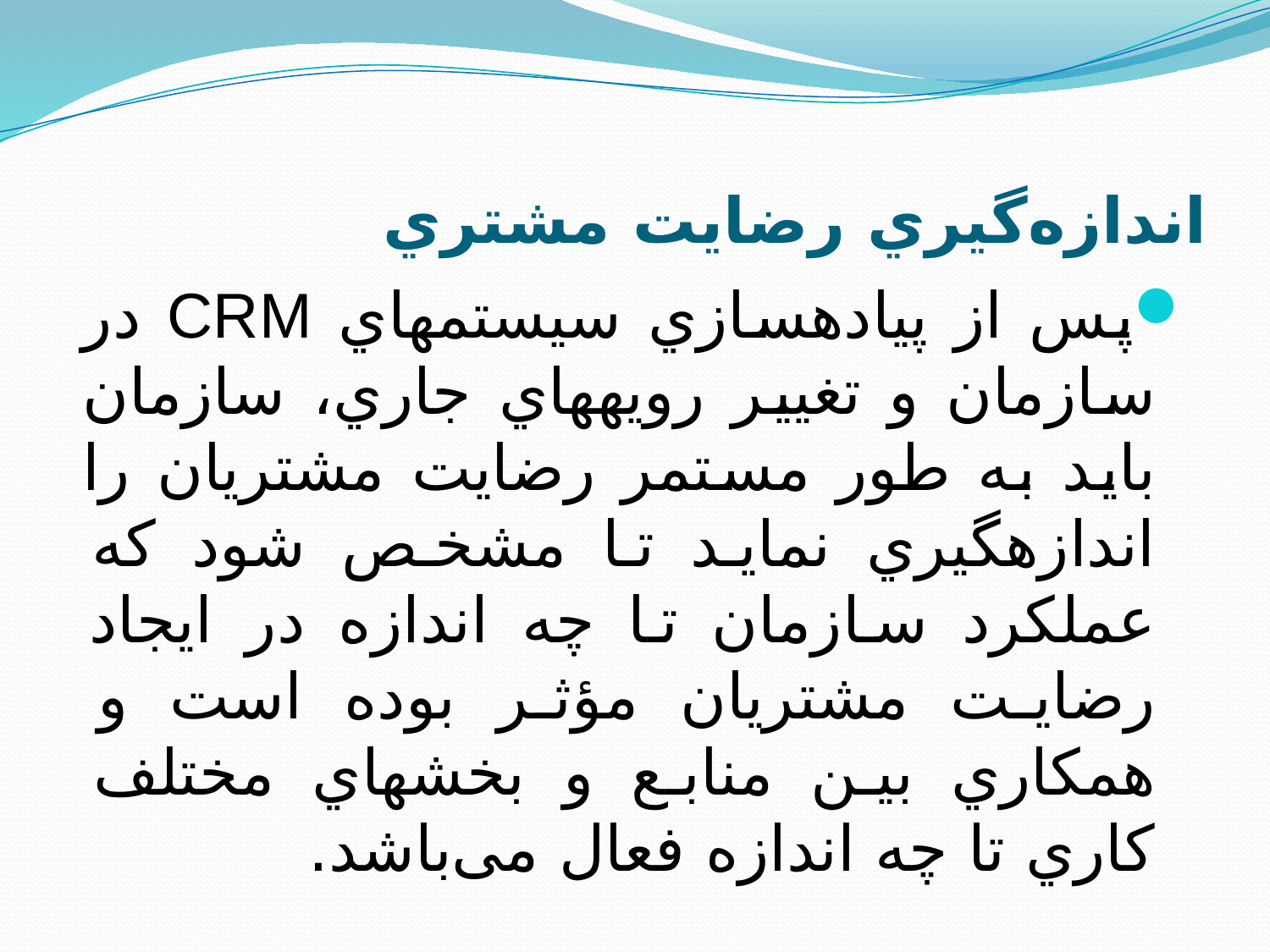

# اندازه‌گيري رضايت مشتري
پس از پياده‏سازي سيستم‏هاي CRM در سازمان و تغيير رويه‏هاي جاري، سازمان بايد به طور مستمر رضايت مشتريان را اندازه‏گيري نمايد تا مشخص شود که عملکرد سازمان تا چه اندازه در ايجاد رضايت مشتريان مؤثر بوده است و همکاري بين منابع و بخش‏هاي مختلف کاري تا چه اندازه فعال می‌باشد.